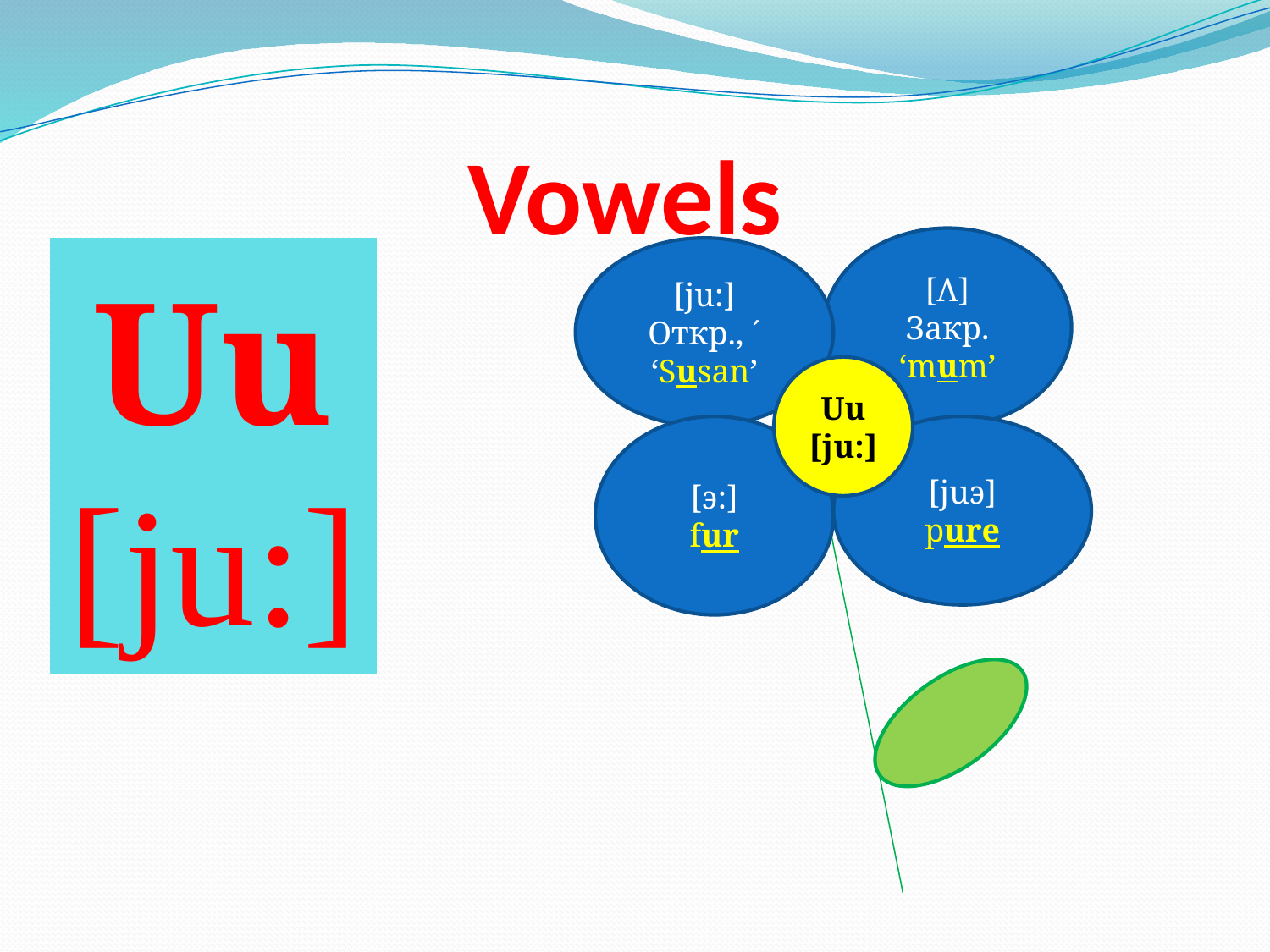

# Vowels
[Λ]
Закр.
‘mum’
| Uu [ju:] |
| --- |
[ju:]
Откр., ´
‘Susan’
Uu
[ju:]
[э:]
fur
[juэ]
pure